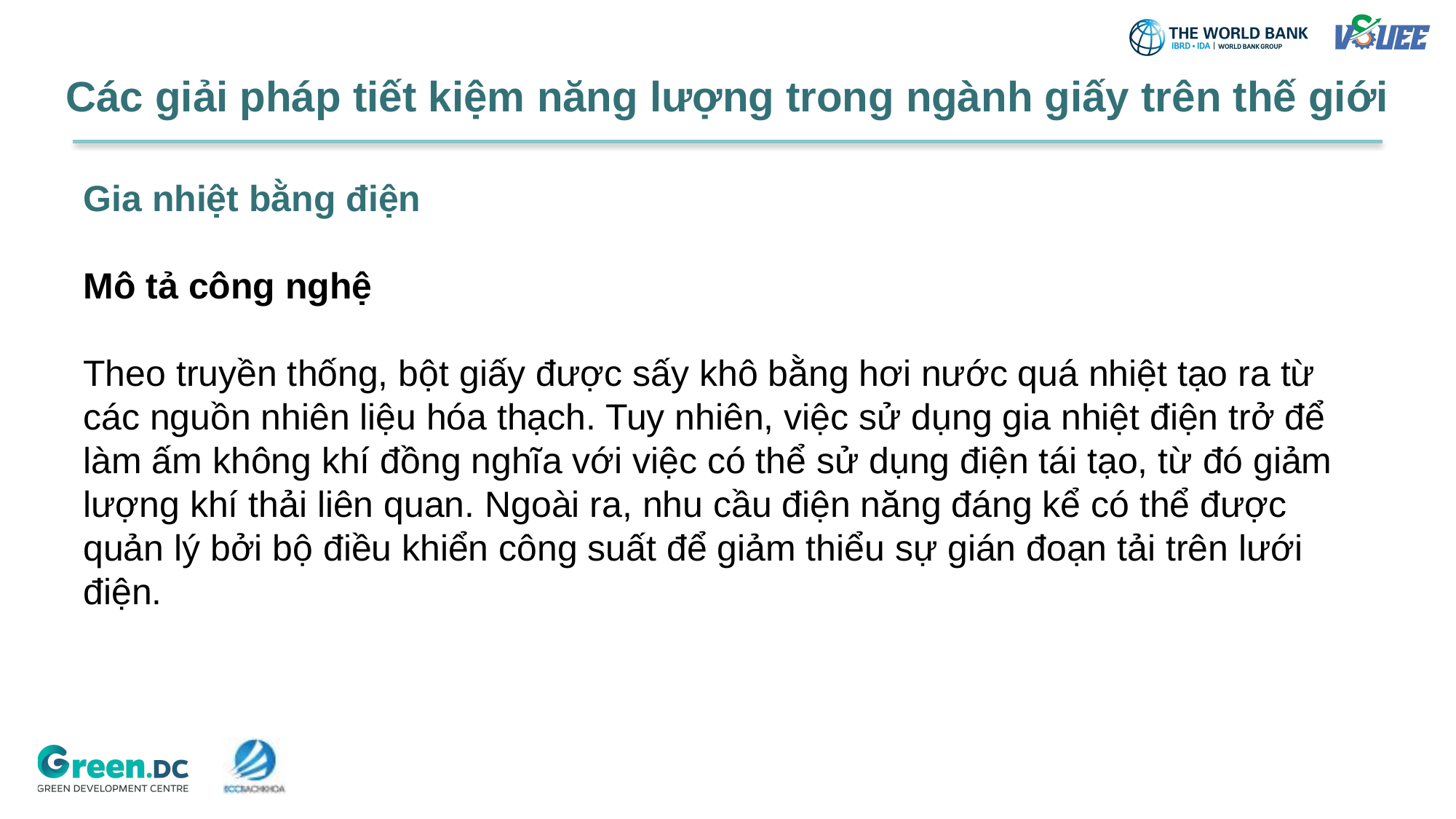

# Các giải pháp tiết kiệm năng lượng trong ngành giấy trên thế giới
Gia nhiệt bằng điện
Mô tả công nghệ

Theo truyền thống, bột giấy được sấy khô bằng hơi nước quá nhiệt tạo ra từ các nguồn nhiên liệu hóa thạch. Tuy nhiên, việc sử dụng gia nhiệt điện trở để làm ấm không khí đồng nghĩa với việc có thể sử dụng điện tái tạo, từ đó giảm lượng khí thải liên quan. Ngoài ra, nhu cầu điện năng đáng kể có thể được quản lý bởi bộ điều khiển công suất để giảm thiểu sự gián đoạn tải trên lưới điện.